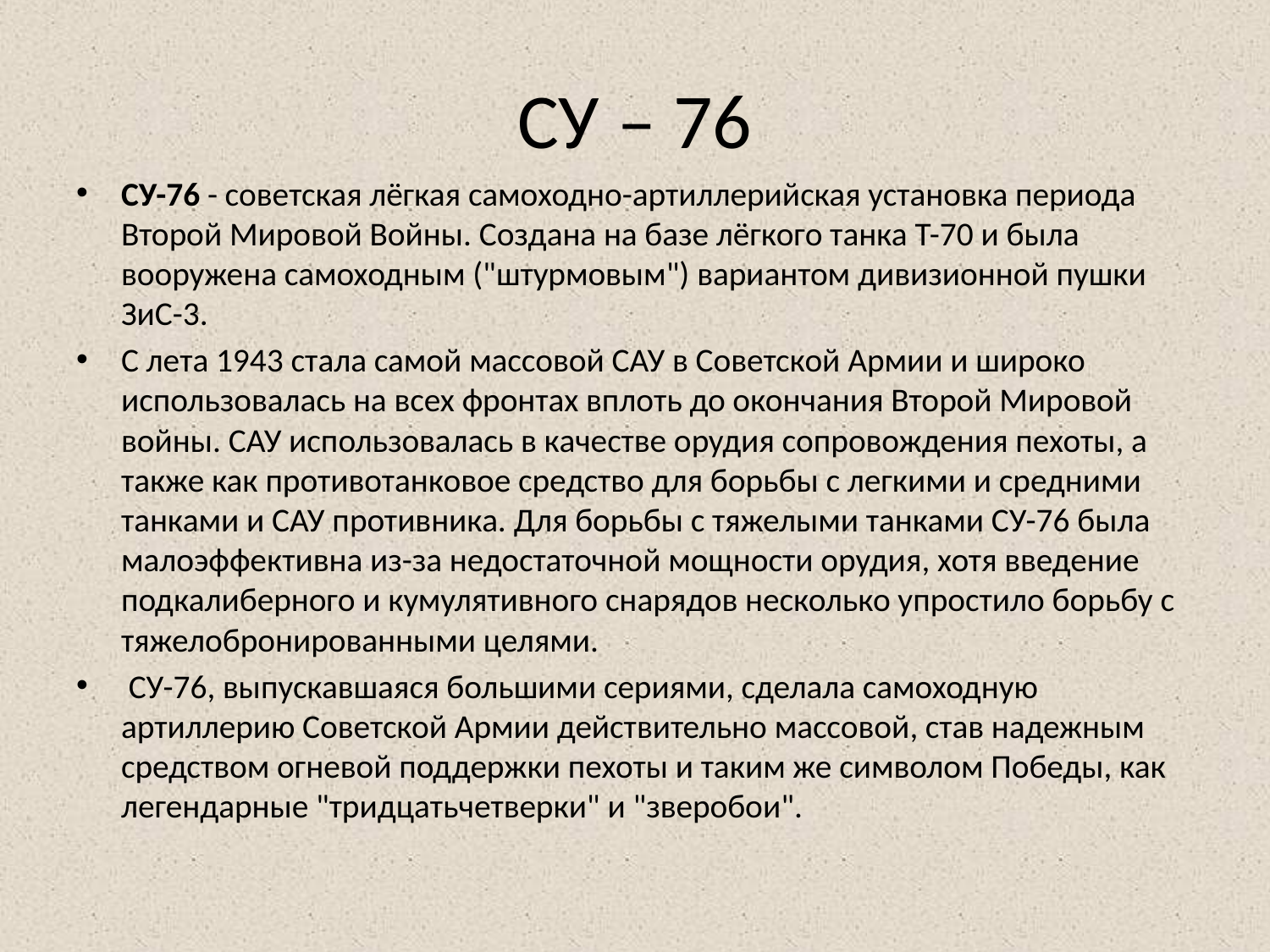

# СУ – 76
СУ-76 - советская лёгкая самоходно-артиллерийская установка периода Второй Мировой Войны. Создана на базе лёгкого танка Т-70 и была вооружена самоходным ("штурмовым") вариантом дивизионной пушки ЗиС-3.
С лета 1943 стала самой массовой САУ в Советской Армии и широко использовалась на всех фронтах вплоть до окончания Второй Мировой войны. САУ использовалась в качестве орудия сопровождения пехоты, а также как противотанковое средство для борьбы с легкими и средними танками и САУ противника. Для борьбы с тяжелыми танками СУ-76 была малоэффективна из-за недостаточной мощности орудия, хотя введение подкалиберного и кумулятивного снарядов несколько упростило борьбу с тяжелобронированными целями.
 СУ-76, выпускавшаяся большими сериями, сделала самоходную артиллерию Советской Армии действительно массовой, став надежным средством огневой поддержки пехоты и таким же символом Победы, как легендарные "тридцатьчетверки" и "зверобои".